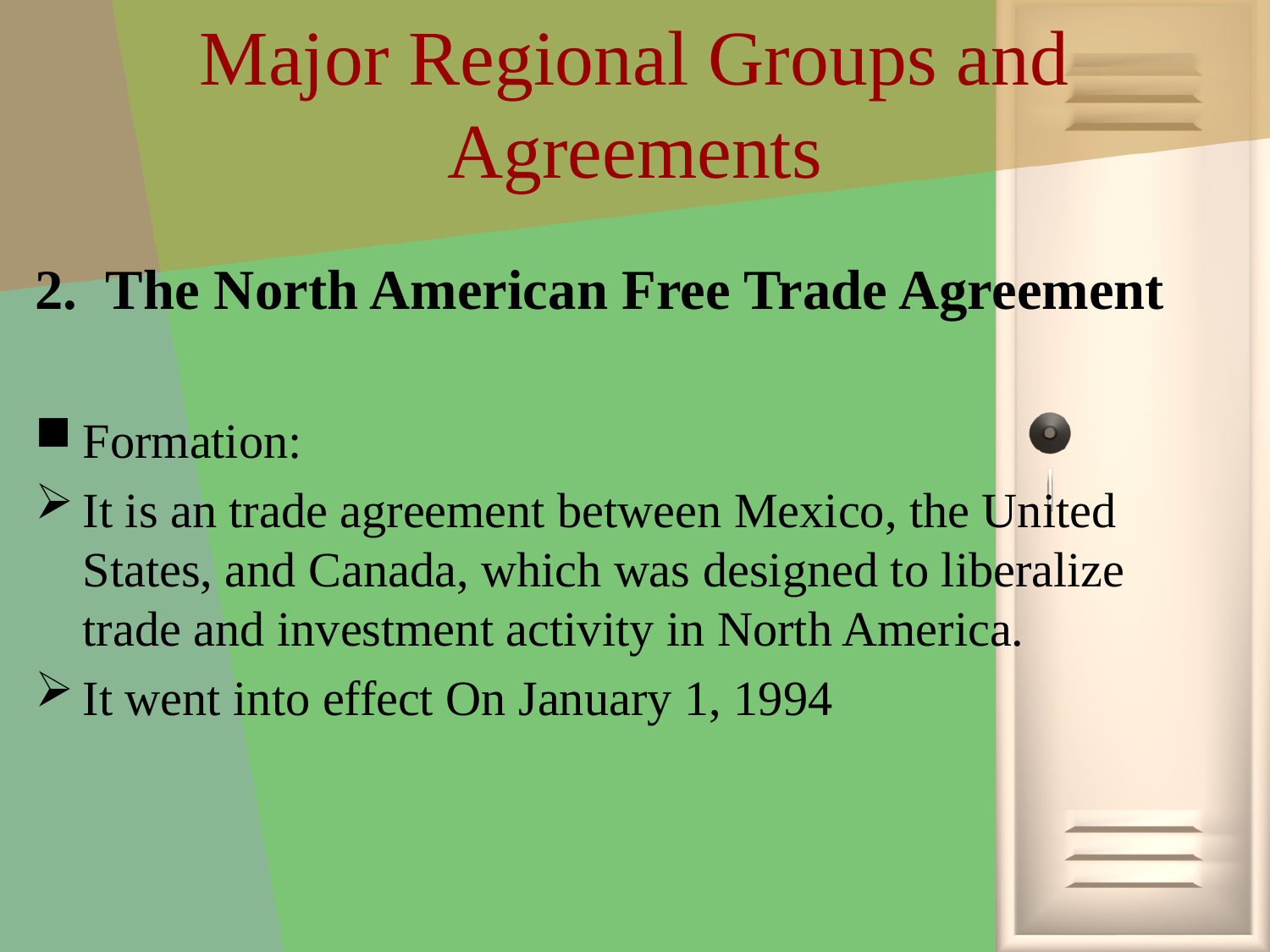

# Major Regional Groups and Agreements
2.  The North American Free Trade Agreement

Formation:
It is an trade agreement between Mexico, the United States, and Canada, which was designed to liberalize trade and investment activity in North America.
It went into effect On January 1, 1994